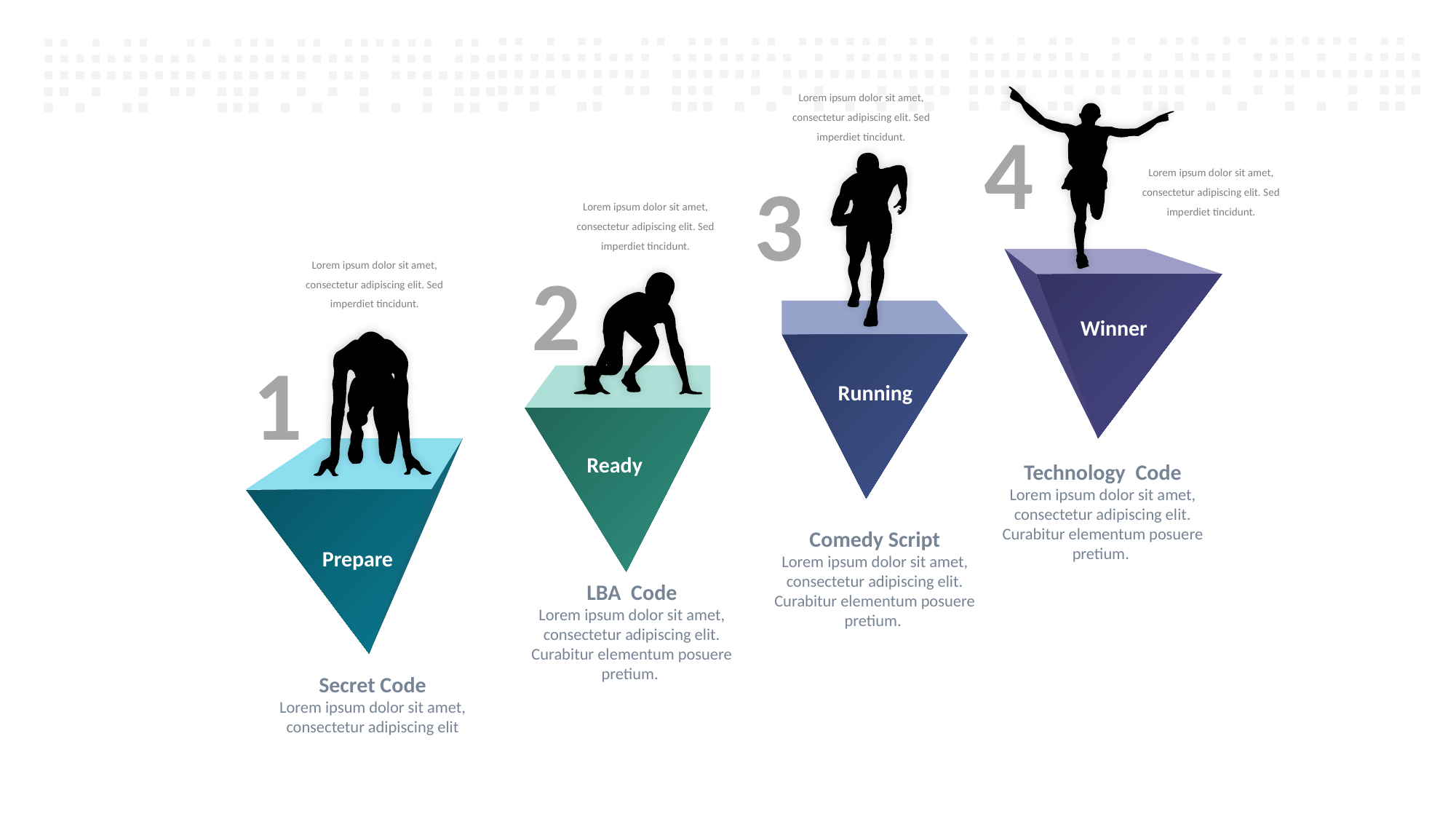

Lorem ipsum dolor sit amet, consectetur adipiscing elit. Sed imperdiet tincidunt.

4

Lorem ipsum dolor sit amet, consectetur adipiscing elit. Sed imperdiet tincidunt.
3
Lorem ipsum dolor sit amet, consectetur adipiscing elit. Sed imperdiet tincidunt.
Lorem ipsum dolor sit amet, consectetur adipiscing elit. Sed imperdiet tincidunt.
2

Winner

1

Running

Ready
Technology  Code
Lorem ipsum dolor sit amet, consectetur adipiscing elit. Curabitur elementum posuere pretium.
Comedy Script
Lorem ipsum dolor sit amet, consectetur adipiscing elit. Curabitur elementum posuere pretium.
Prepare
LBA  Code
Lorem ipsum dolor sit amet, consectetur adipiscing elit. Curabitur elementum posuere pretium.
Secret Code
Lorem ipsum dolor sit amet, consectetur adipiscing elit